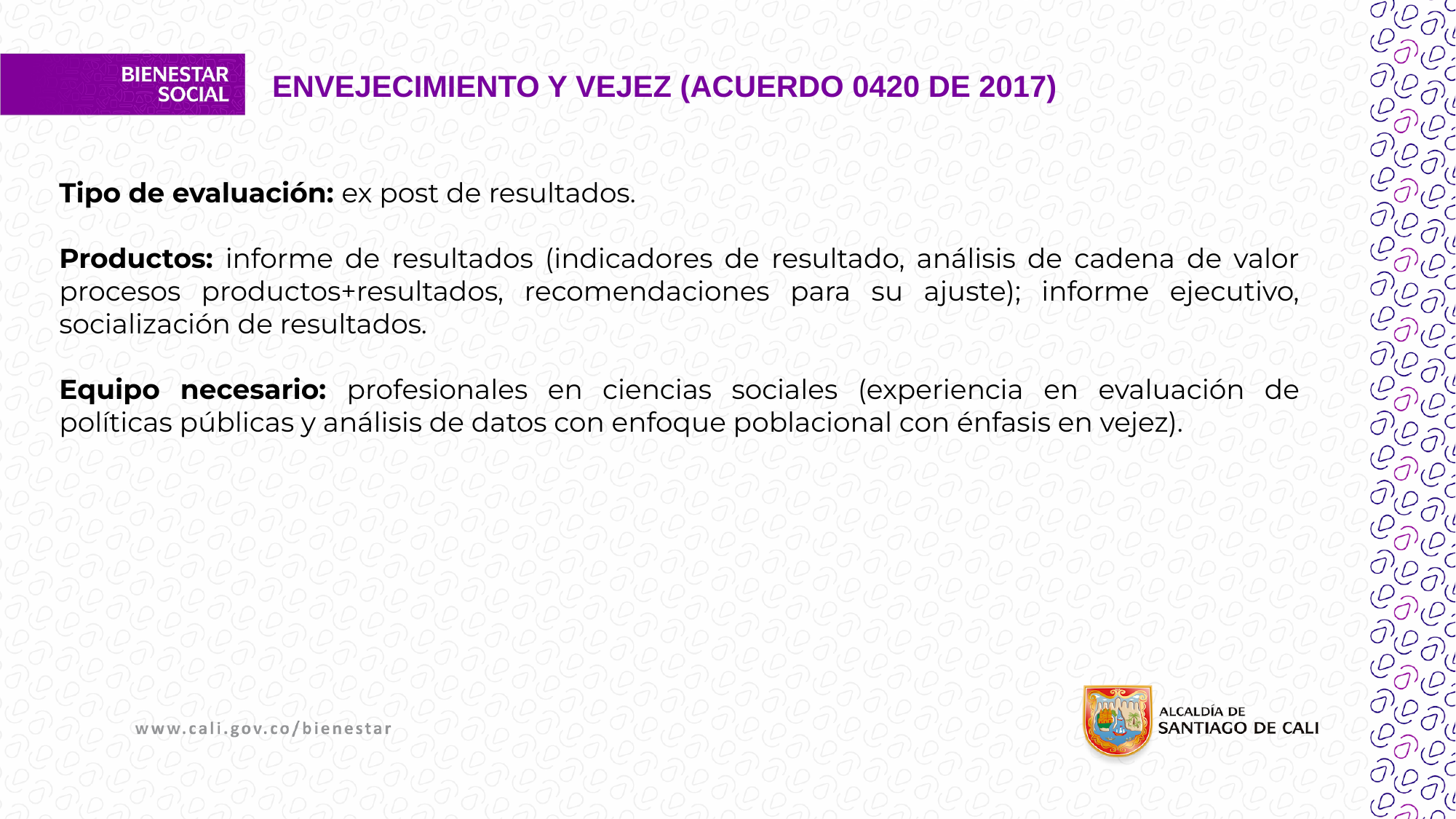

ENVEJECIMIENTO Y VEJEZ (ACUERDO 0420 DE 2017)

Tipo de evaluación: ex post de resultados.

Productos: informe de resultados (indicadores de resultado, análisis de cadena de valor procesos productos+resultados, recomendaciones para su ajuste); informe ejecutivo, socialización de resultados.

Equipo necesario: profesionales en ciencias sociales (experiencia en evaluación de políticas públicas y análisis de datos con enfoque poblacional con énfasis en vejez).